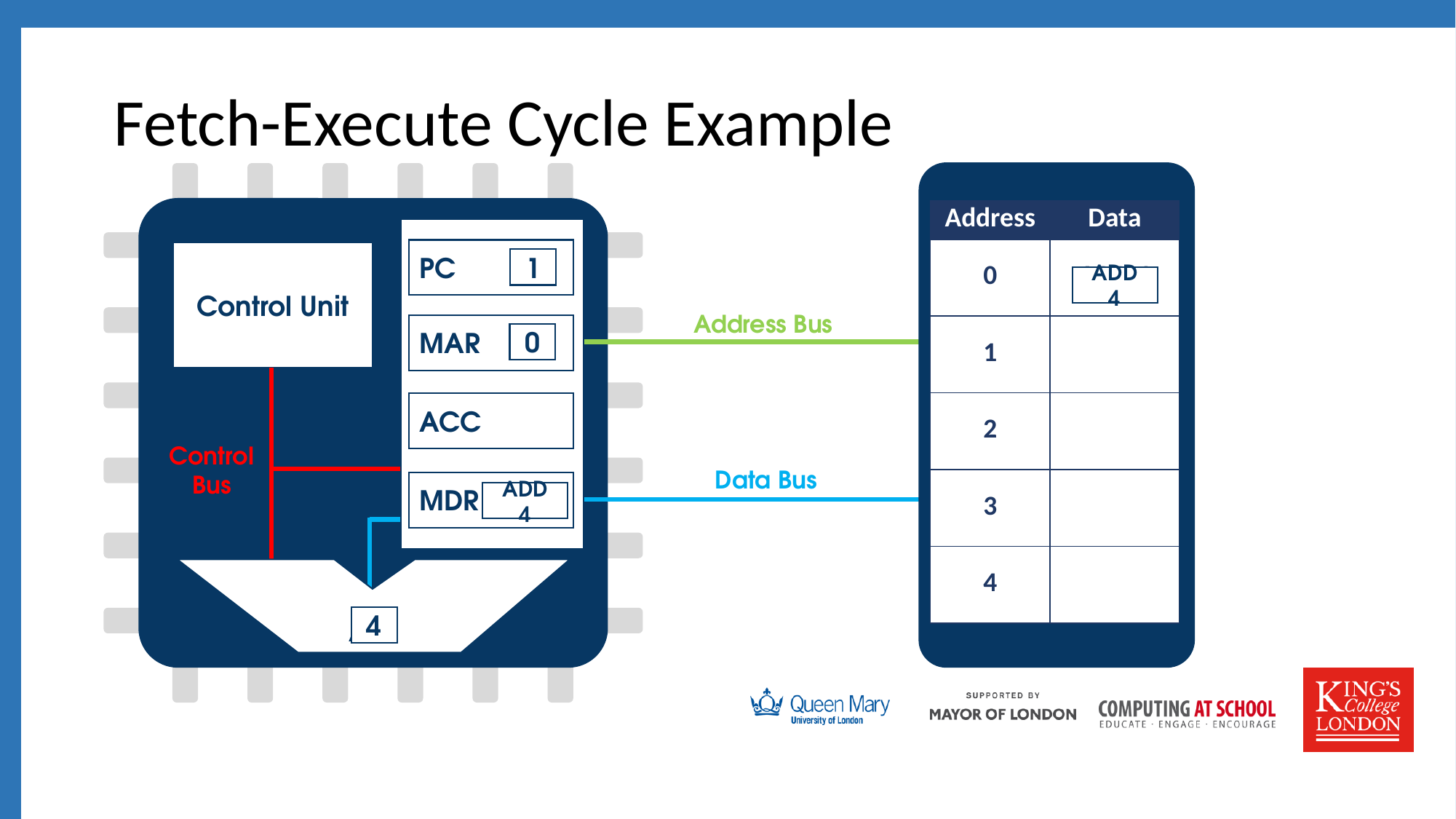

# Fetch-Execute Cycle Example

Main Memory
| Address | Data |
| --- | --- |
| 0 | ADD 4 |
| 1 |  |
| 2 |  |
| 3 |  |
| 4 |  |

PC
Control Unit
0
0
1
ADD 4
Address Bus
MAR
0
0
ACC
Control Bus
Data Bus
MDR
ADD 4
ALU
4